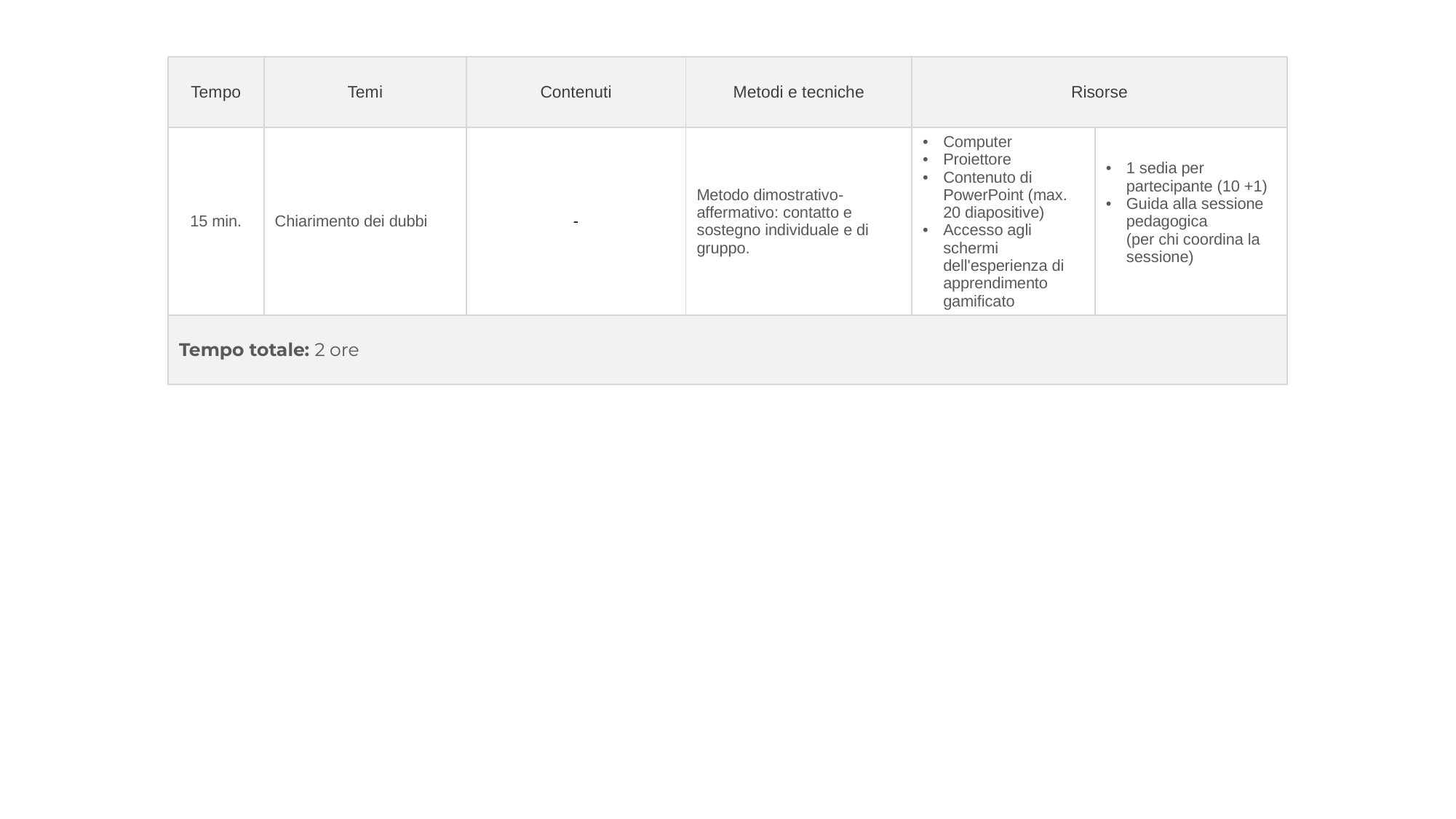

| Tempo | Temi | Contenuti | Metodi e tecniche | Risorse |  |
| --- | --- | --- | --- | --- | --- |
| 15 min. | Chiarimento dei dubbi | - | Metodo dimostrativo-affermativo: contatto e sostegno individuale e di gruppo. | Computer Proiettore Contenuto di PowerPoint (max. 20 diapositive) Accesso agli schermi dell'esperienza di apprendimento gamificato | 1 sedia per partecipante (10 +1) Guida alla sessione pedagogica (per chi coordina la sessione) |
| Tempo totale: 2 ore |  |  |  |  |  |